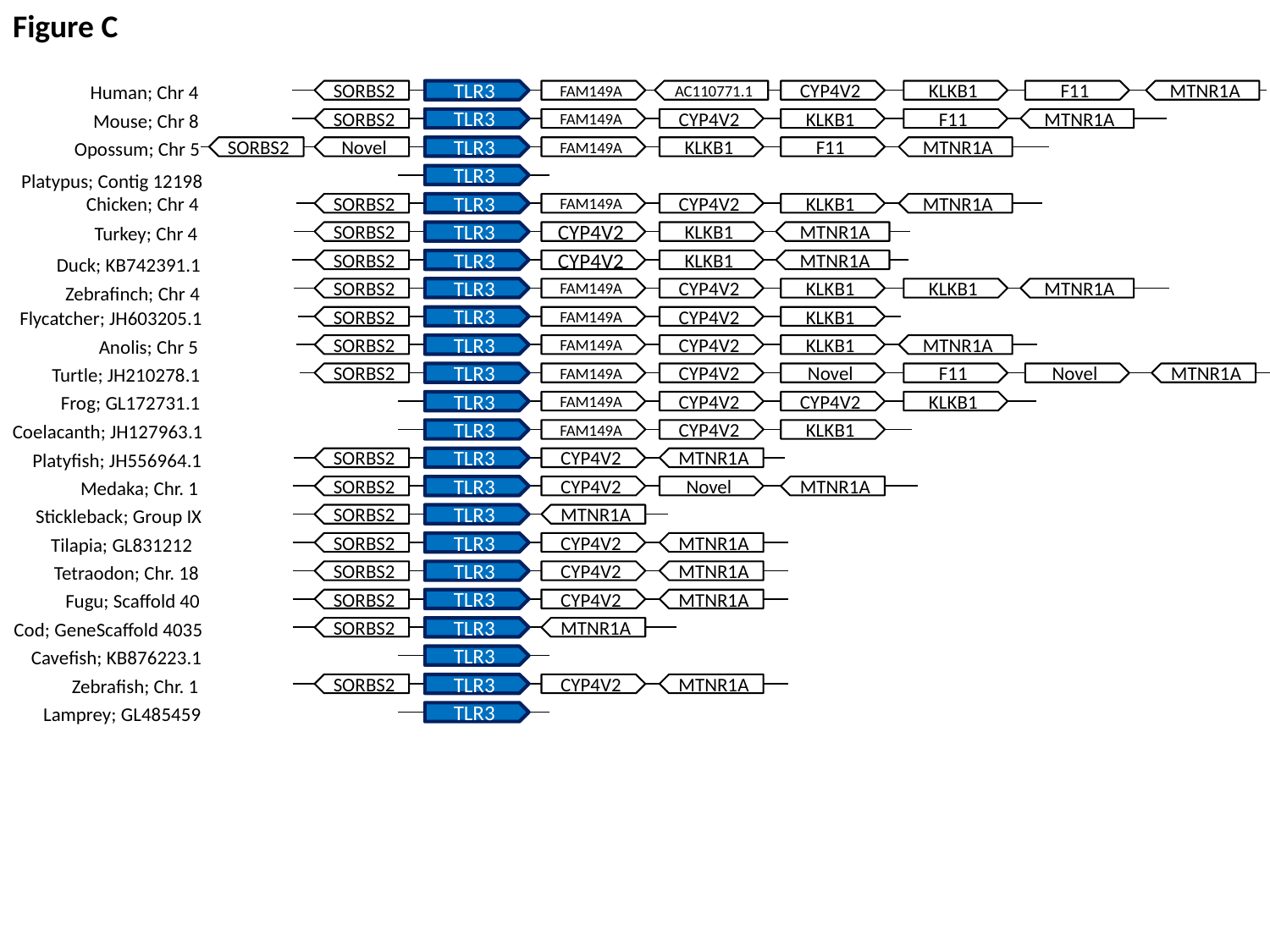

Figure C
Human; Chr 4
SORBS2
TLR3
FAM149A
AC110771.1
CYP4V2
KLKB1
F11
MTNR1A
Mouse; Chr 8
SORBS2
TLR3
FAM149A
CYP4V2
KLKB1
F11
MTNR1A
Opossum; Chr 5
SORBS2
Novel
TLR3
FAM149A
KLKB1
F11
MTNR1A
Platypus; Contig 12198
TLR3
Chicken; Chr 4
SORBS2
TLR3
FAM149A
CYP4V2
KLKB1
MTNR1A
Turkey; Chr 4
SORBS2
TLR3
CYP4V2
KLKB1
MTNR1A
Duck; KB742391.1
SORBS2
TLR3
CYP4V2
KLKB1
MTNR1A
Zebrafinch; Chr 4
SORBS2
TLR3
FAM149A
CYP4V2
KLKB1
KLKB1
MTNR1A
Flycatcher; JH603205.1
SORBS2
TLR3
FAM149A
CYP4V2
KLKB1
Anolis; Chr 5
SORBS2
TLR3
FAM149A
CYP4V2
KLKB1
MTNR1A
Turtle; JH210278.1
SORBS2
TLR3
FAM149A
CYP4V2
Novel
F11
Novel
MTNR1A
Frog; GL172731.1
TLR3
FAM149A
CYP4V2
CYP4V2
KLKB1
Coelacanth; JH127963.1
TLR3
FAM149A
CYP4V2
KLKB1
Platyfish; JH556964.1
SORBS2
TLR3
CYP4V2
MTNR1A
Medaka; Chr. 1
SORBS2
TLR3
CYP4V2
Novel
MTNR1A
Stickleback; Group IX
SORBS2
TLR3
MTNR1A
Tilapia; GL831212
SORBS2
TLR3
CYP4V2
MTNR1A
Tetraodon; Chr. 18
SORBS2
TLR3
CYP4V2
MTNR1A
Fugu; Scaffold 40
SORBS2
TLR3
CYP4V2
MTNR1A
Cod; GeneScaffold 4035
SORBS2
TLR3
MTNR1A
Cavefish; KB876223.1
TLR3
Zebrafish; Chr. 1
SORBS2
TLR3
CYP4V2
MTNR1A
Lamprey; GL485459
TLR3